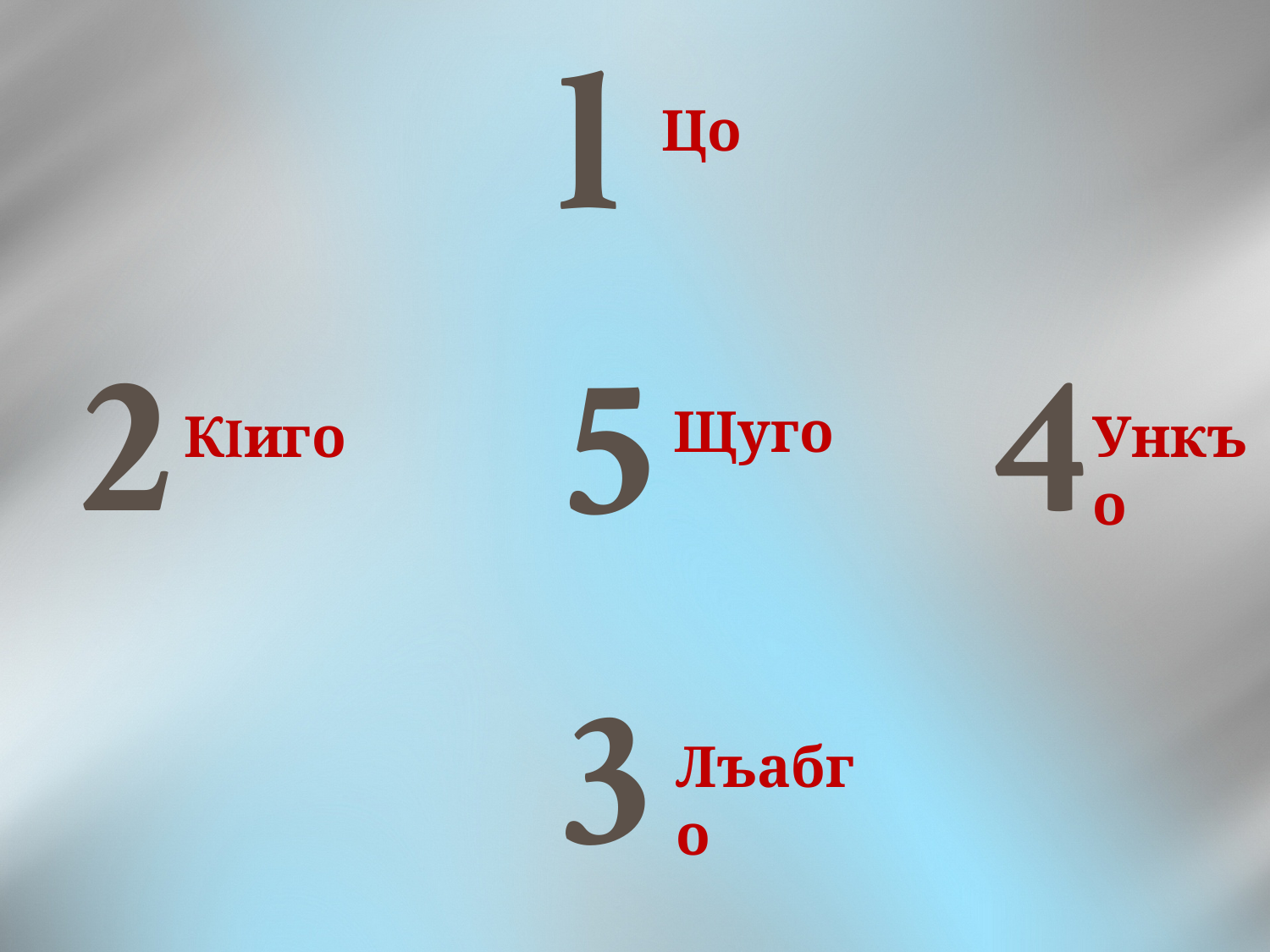

l
Цо
4
2
5
Щуго
Ункъо
КIиго
3
Лъабго